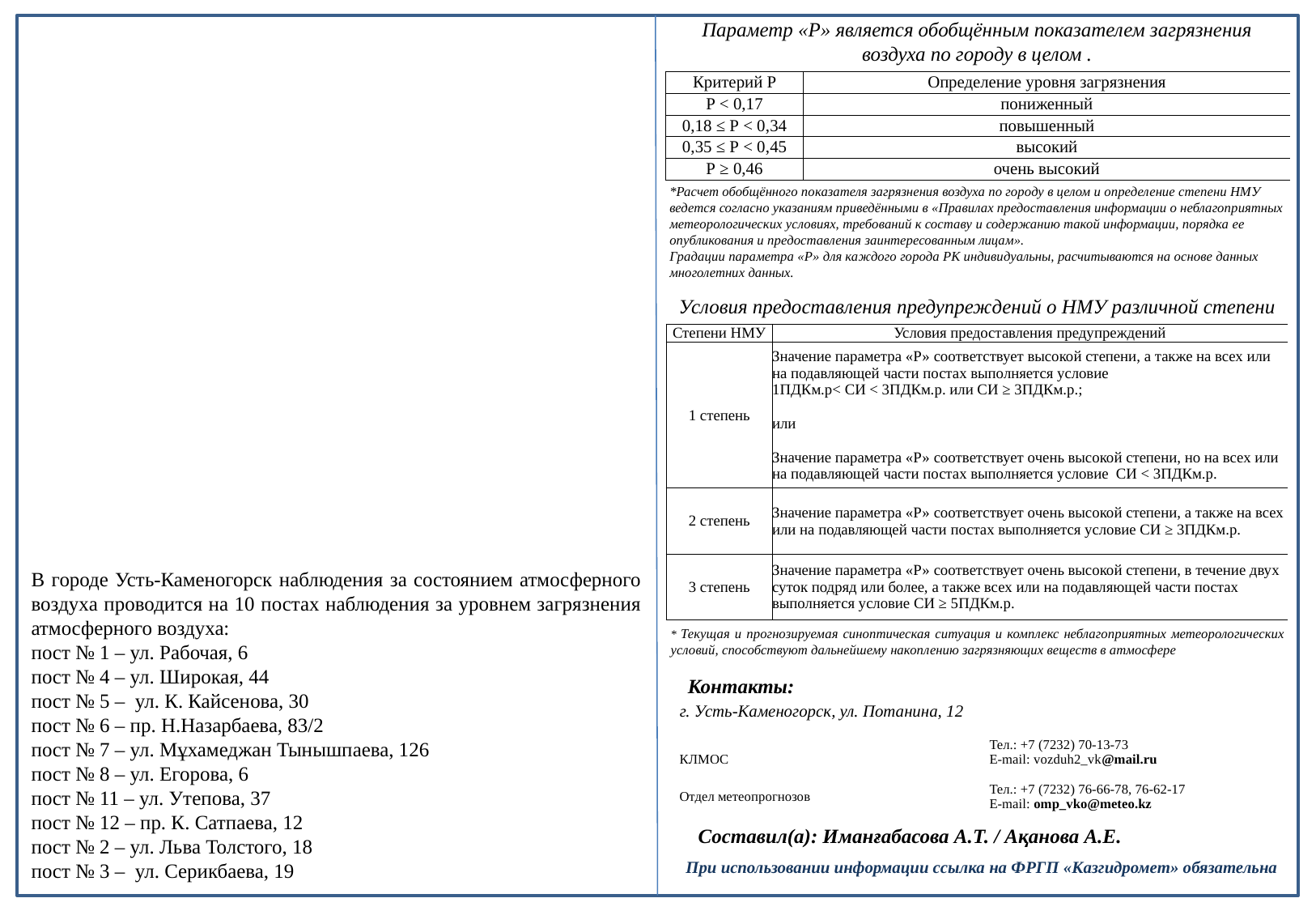

Параметр «Р» является обобщённым показателем загрязнения воздуха по городу в целом .

| Критерий Р | Определение уровня загрязнения |
| --- | --- |
| Р < 0,17 | пониженный |
| 0,18 ≤ Р < 0,34 | повышенный |
| 0,35 ≤ Р < 0,45 | высокий |
| Р ≥ 0,46 | очень высокий |
*Расчет обобщённого показателя загрязнения воздуха по городу в целом и определение степени НМУ ведется согласно указаниям приведёнными в «Правилах предоставления информации о неблагоприятных метеорологических условиях, требований к составу и содержанию такой информации, порядка ее опубликования и предоставления заинтересованным лицам».
Градации параметра «Р» для каждого города РК индивидуальны, расчитываются на основе данных многолетних данных.
Условия предоставления предупреждений о НМУ различной степени
| Степени НМУ | Условия предоставления предупреждений |
| --- | --- |
| 1 степень | Значение параметра «Р» соответствует высокой степени, а также на всех или на подавляющей части постах выполняется условие 1ПДКм.р< СИ < 3ПДКм.р. или СИ ≥ 3ПДКм.р.; или Значение параметра «Р» соответствует очень высокой степени, но на всех или на подавляющей части постах выполняется условие СИ < 3ПДКм.р. |
| 2 степень | Значение параметра «Р» соответствует очень высокой степени, а также на всех или на подавляющей части постах выполняется условие СИ ≥ 3ПДКм.р. |
| 3 степень | Значение параметра «Р» соответствует очень высокой степени, в течение двух суток подряд или более, а также всех или на подавляющей части постах выполняется условие СИ ≥ 5ПДКм.р. |
В городе Усть-Каменогорск наблюдения за состоянием атмосферного воздуха проводится на 10 постах наблюдения за уровнем загрязнения атмосферного воздуха:
пост № 1 – ул. Рабочая, 6
пост № 4 – ул. Широкая, 44
пост № 5 –  ул. К. Кайсенова, 30
пост № 6 – пр. Н.Назарбаева, 83/2
пост № 7 – ул. Мұхамеджан Тынышпаева, 126
пост № 8 – ул. Егорова, 6
пост № 11 – ул. Утепова, 37
пост № 12 – пр. К. Сатпаева, 12
пост № 2 – ул. Льва Толстого, 18
пост № 3 –  ул. Серикбаева, 19

Контакты:

г. Усть-Каменогорск, ул. Потанина, 12
| КЛМОС | Тел.: +7 (7232) 70-13-73 E-mail: vozduh2\_vk@mail.ru |
| --- | --- |
| Отдел метеопрогнозов | Тел.: +7 (7232) 76-66-78, 76-62-17 E-mail: omp\_vko@meteo.kz |
* Текущая и прогнозируемая синоптическая ситуация и комплекс неблагоприятных метеорологических условий, способствуют дальнейшему накоплению загрязняющих веществ в атмосфере
  Составил(а): Иманғабасова А.Т. / Ақанова А.Е.
При использовании информации ссылка на ФРГП «Казгидромет» обязательна